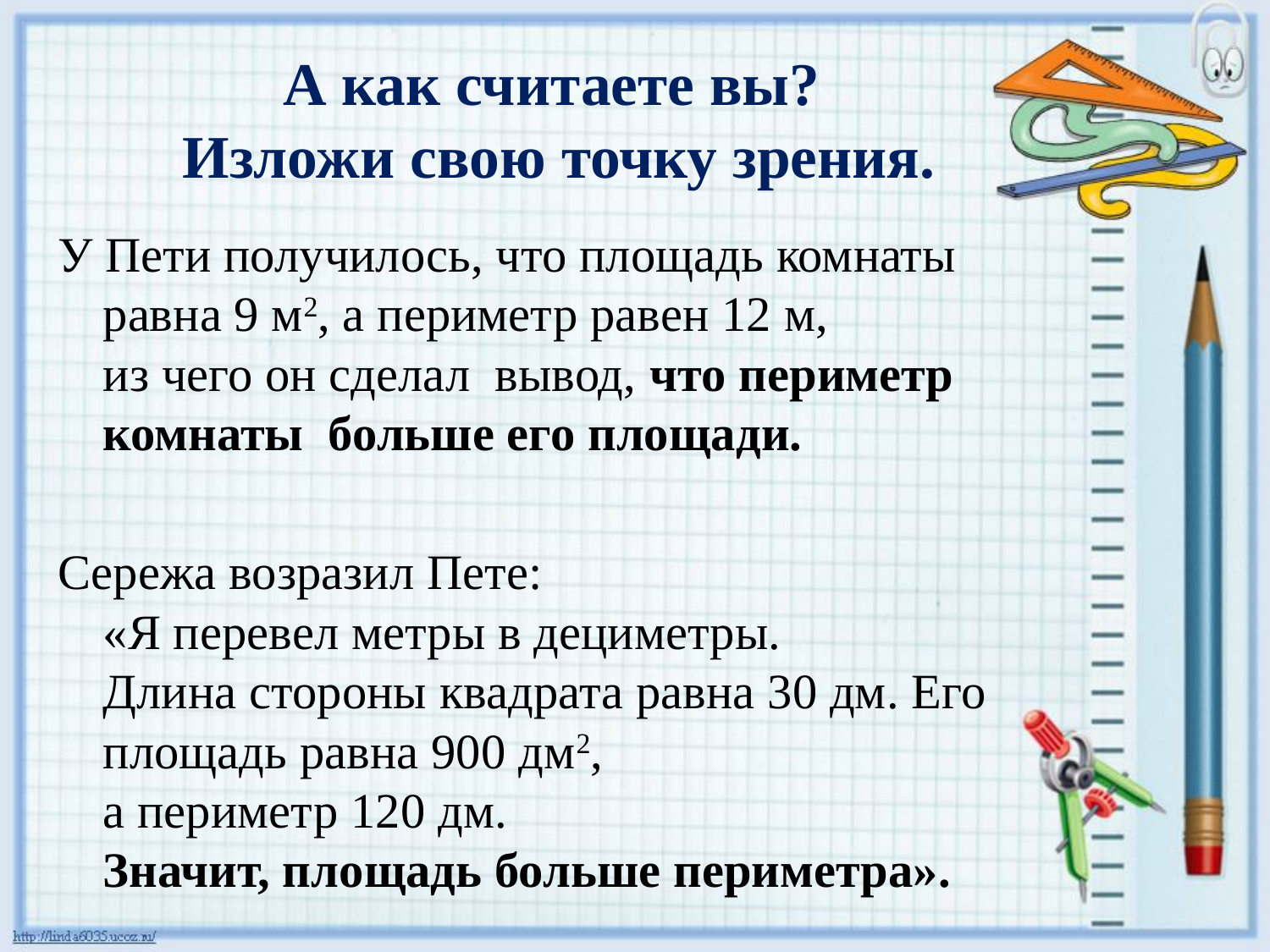

# А как считаете вы? Изложи свою точку зрения.
У Пети получилось, что площадь комнаты  равна 9 м2, а периметр равен 12 м,
из чего он сделал  вывод, что периметр комнаты  больше его площади.

Сережа возразил Пете:
«Я перевел метры в дециметры.
Длина стороны квадрата равна 30 дм. Его площадь равна 900 дм2,
а периметр 120 дм.
Значит, площадь больше периметра».